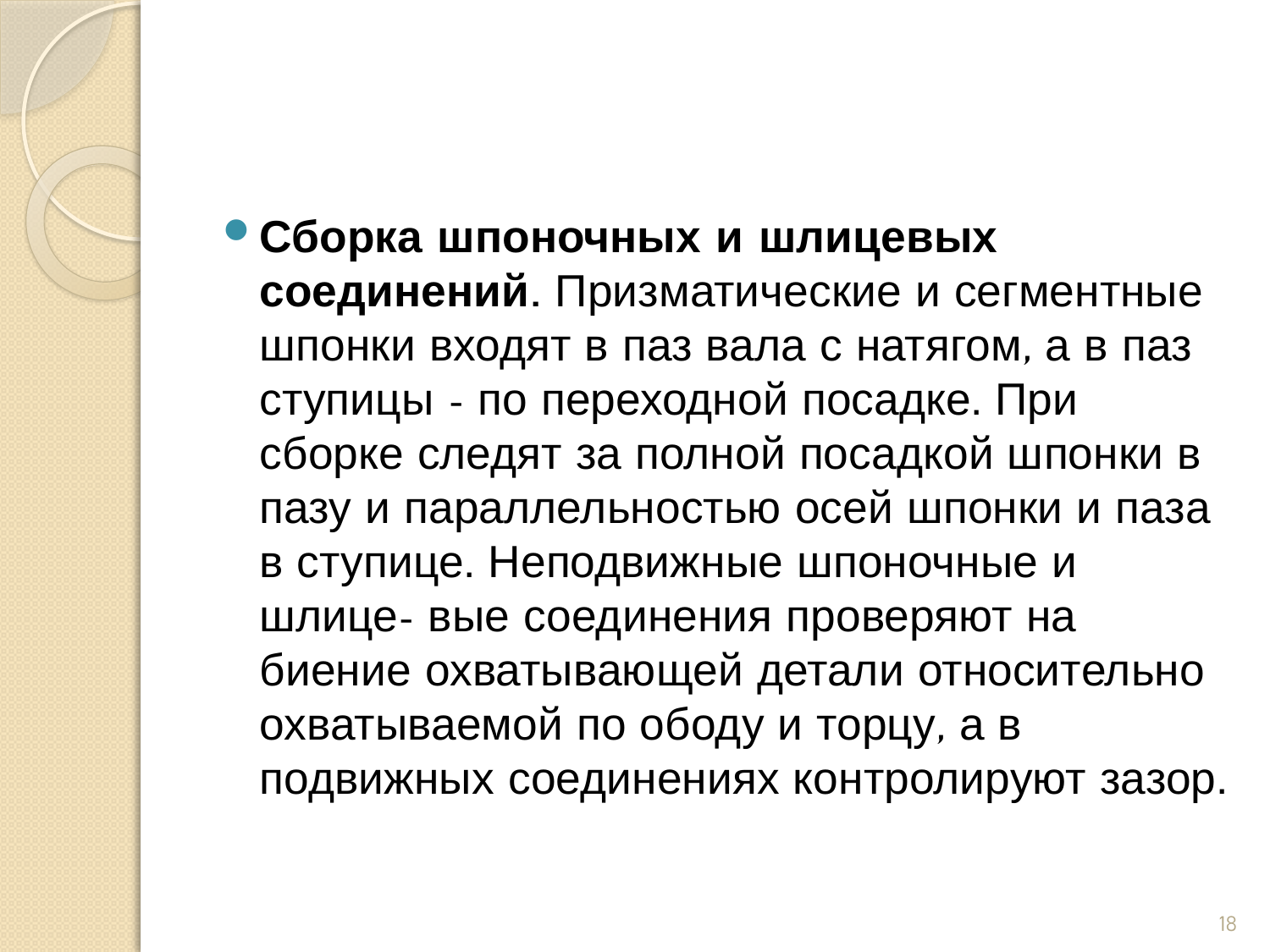

Сборка шпоночных и шлицевых соединений. Призмати­ческие и сегментные шпонки входят в паз вала с натягом, а в паз ступицы - по переходной посадке. При сборке следят за полной посадкой шпонки в пазу и параллельностью осей шпонки и паза в ступице. Неподвижные шпоночные и шлице- вые соединения проверяют на биение охватывающей детали относительно охватываемой по ободу и торцу, а в подвижных соединениях контролируют зазор.

18